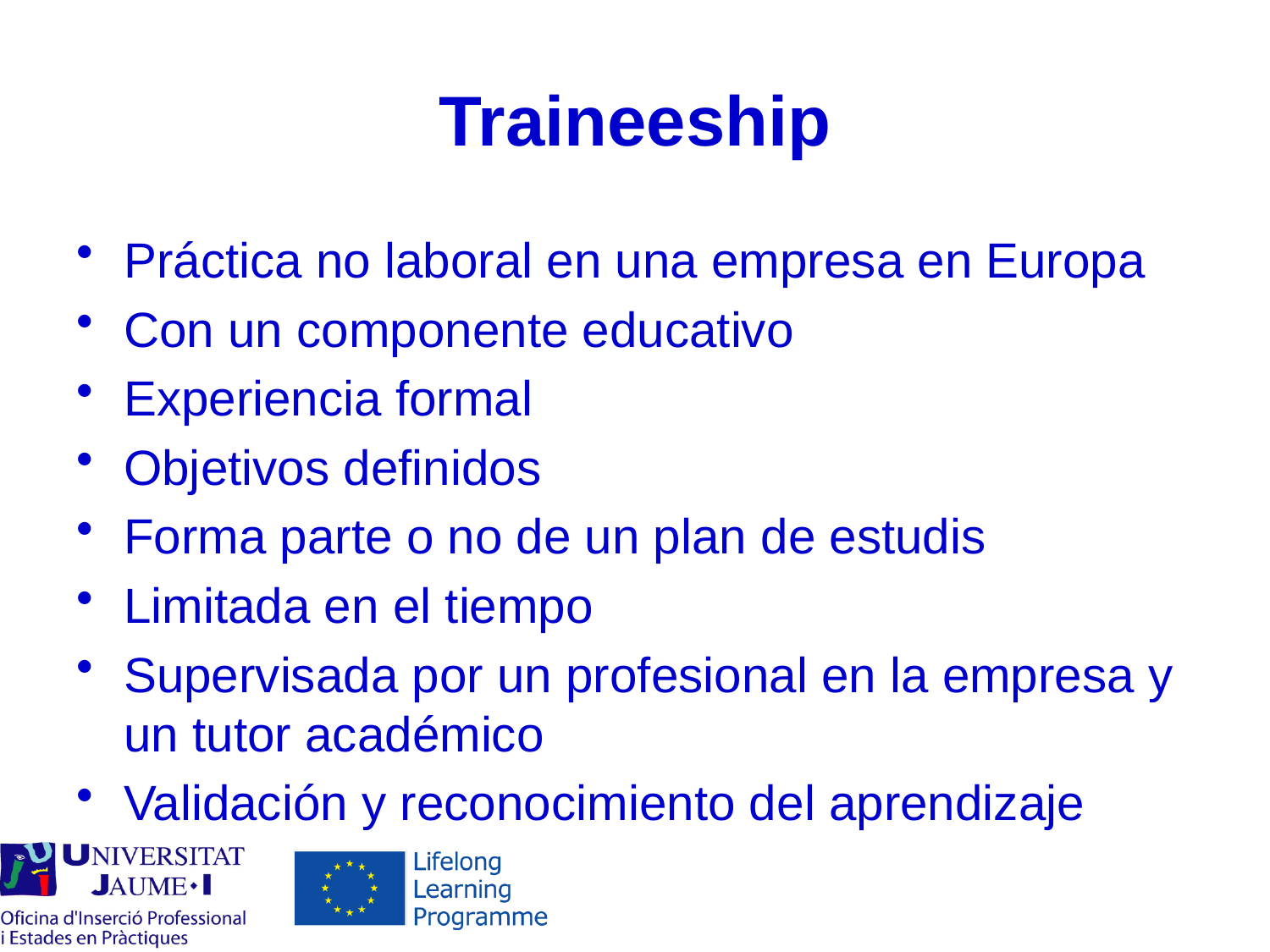

# Traineeship
Práctica no laboral en una empresa en Europa
Con un componente educativo
Experiencia formal
Objetivos definidos
Forma parte o no de un plan de estudis
Limitada en el tiempo
Supervisada por un profesional en la empresa y un tutor académico
Validación y reconocimiento del aprendizaje